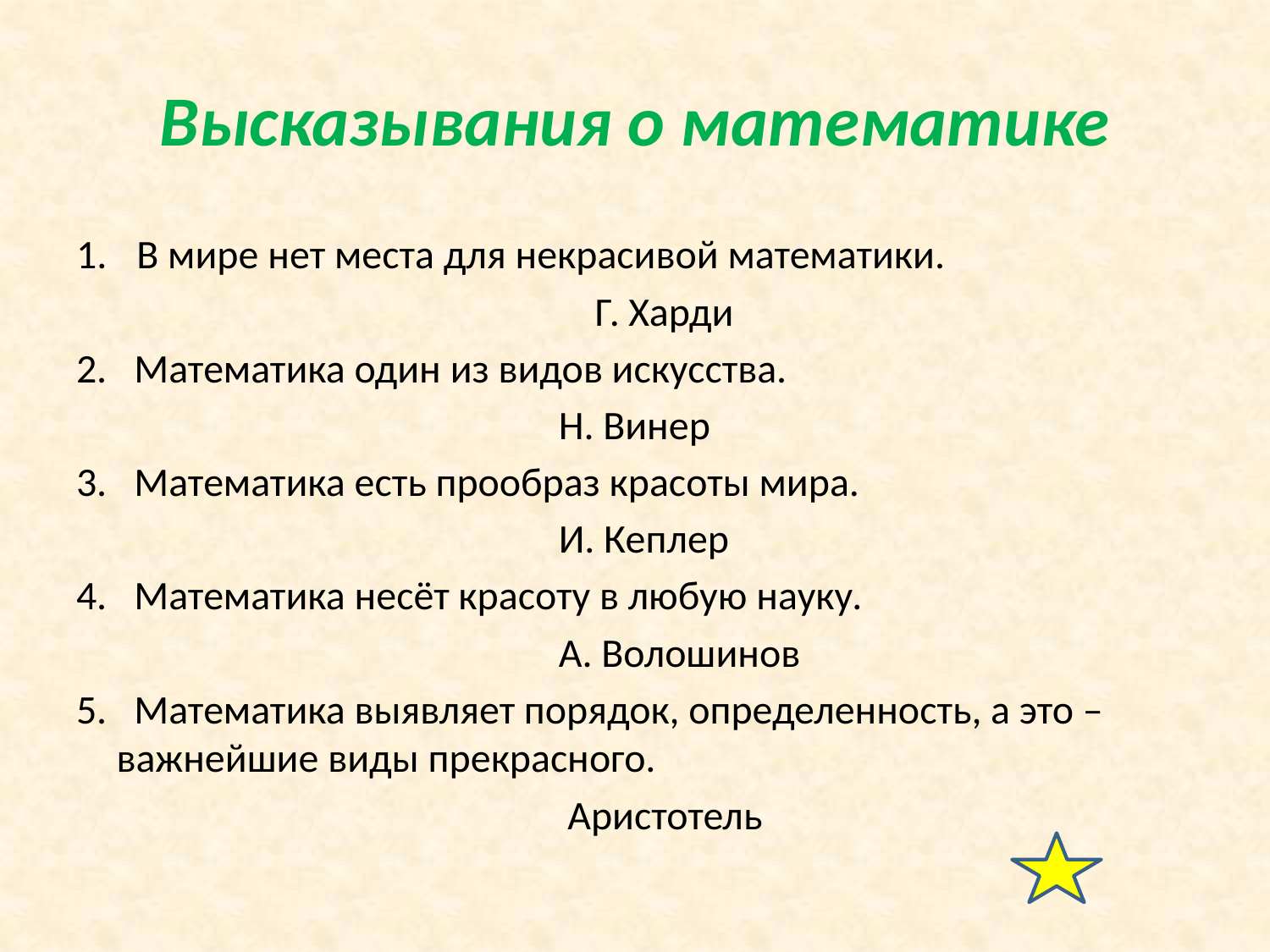

# Высказывания о математике
В мире нет места для некрасивой математики.
                                                         Г. Харди
2.   Математика один из видов искусства.
                                                     Н. Винер
3.   Математика есть прообраз красоты мира.
                                                     И. Кеплер
4.   Математика несёт красоту в любую науку.
                                                     А. Волошинов
5.   Математика выявляет порядок, определенность, а это – важнейшие виды прекрасного.
                                                      Аристотель